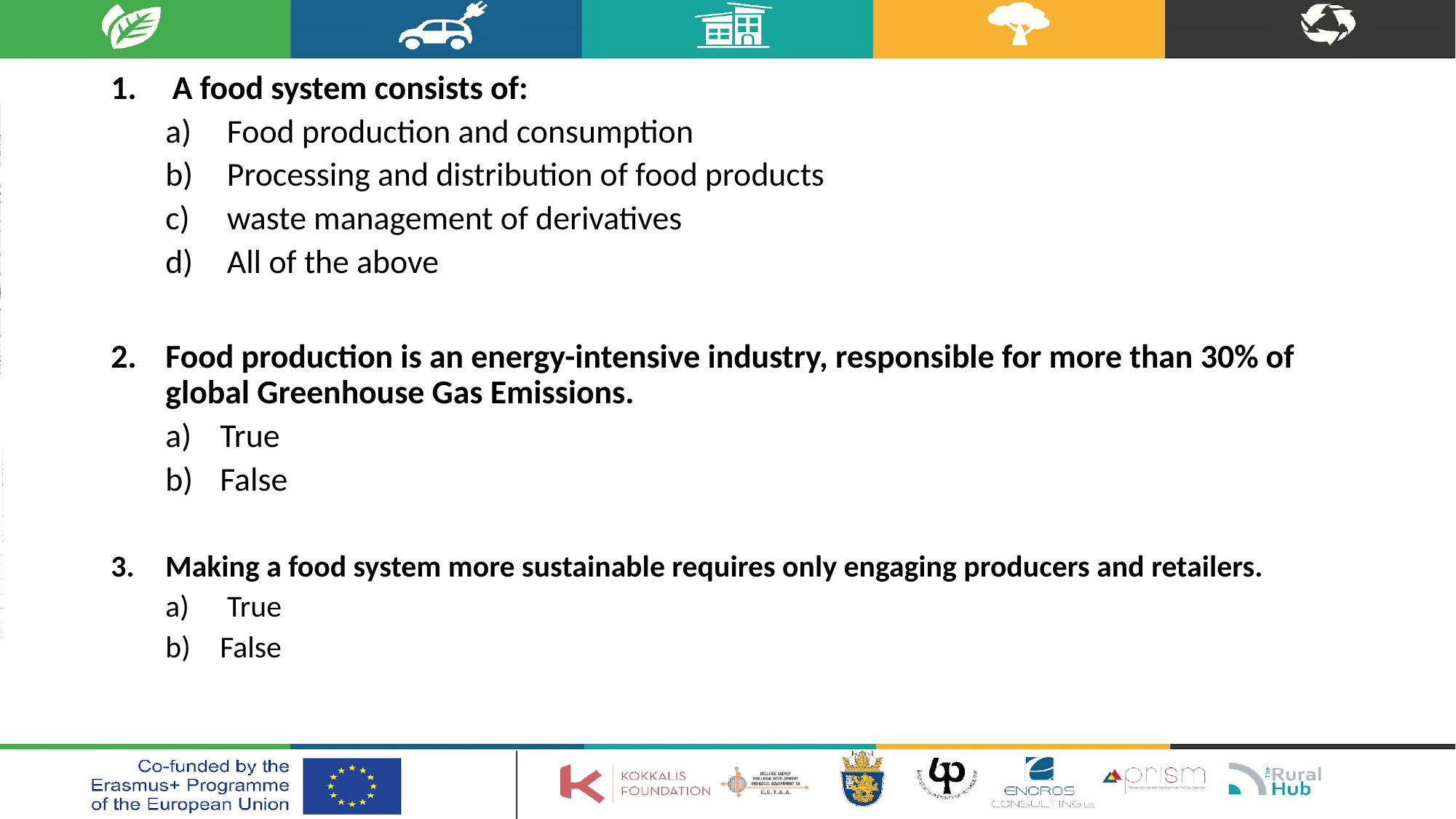

A food system consists of:
Food production and consumption
Processing and distribution of food products
waste management of derivatives
All of the above

Food production is an energy-intensive industry, responsible for more than 30% of global Greenhouse Gas Emissions.
True
False

Making a food system more sustainable requires only engaging producers and retailers.
 True
False